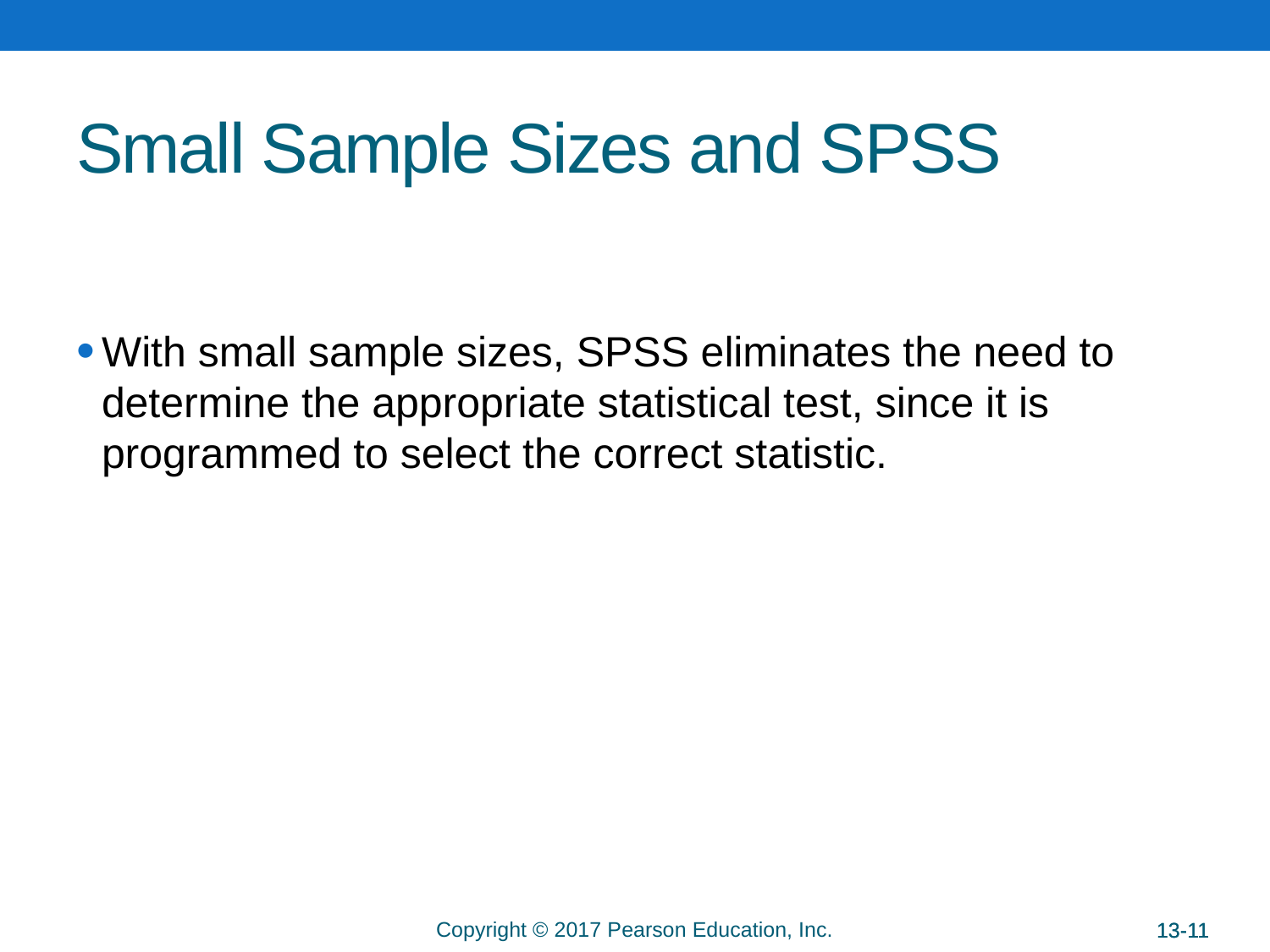

# Small Sample Sizes and SPSS
With small sample sizes, SPSS eliminates the need to determine the appropriate statistical test, since it is programmed to select the correct statistic.